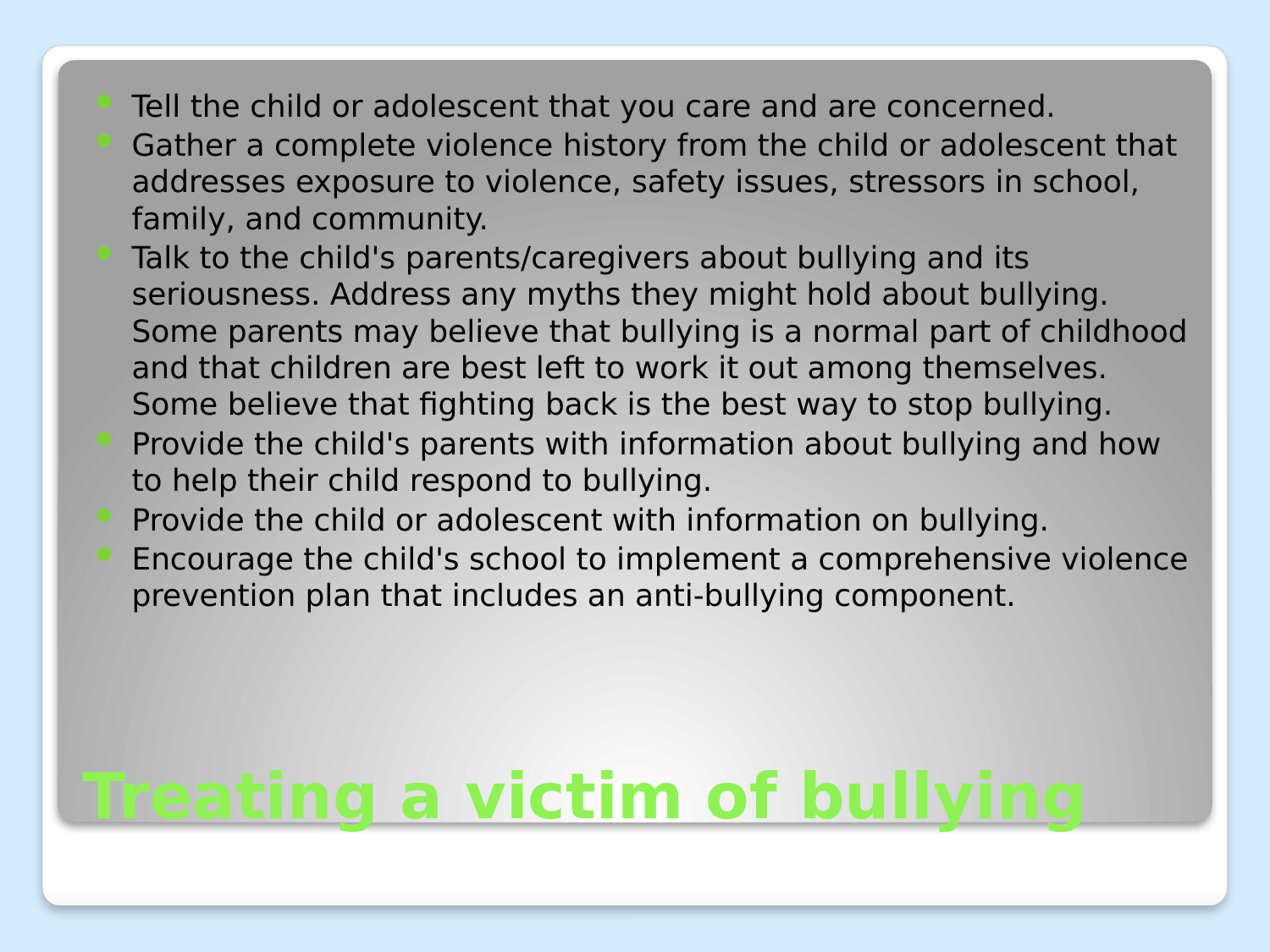

Tell the child or adolescent that you care and are concerned.
Gather a complete violence history from the child or adolescent that addresses exposure to violence, safety issues, stressors in school, family, and community.
Talk to the child's parents/caregivers about bullying and its seriousness. Address any myths they might hold about bullying. Some parents may believe that bullying is a normal part of childhood and that children are best left to work it out among themselves. Some believe that fighting back is the best way to stop bullying.
Provide the child's parents with information about bullying and how to help their child respond to bullying.
Provide the child or adolescent with information on bullying.
Encourage the child's school to implement a comprehensive violence prevention plan that includes an anti-bullying component.

# Treating a victim of bullying